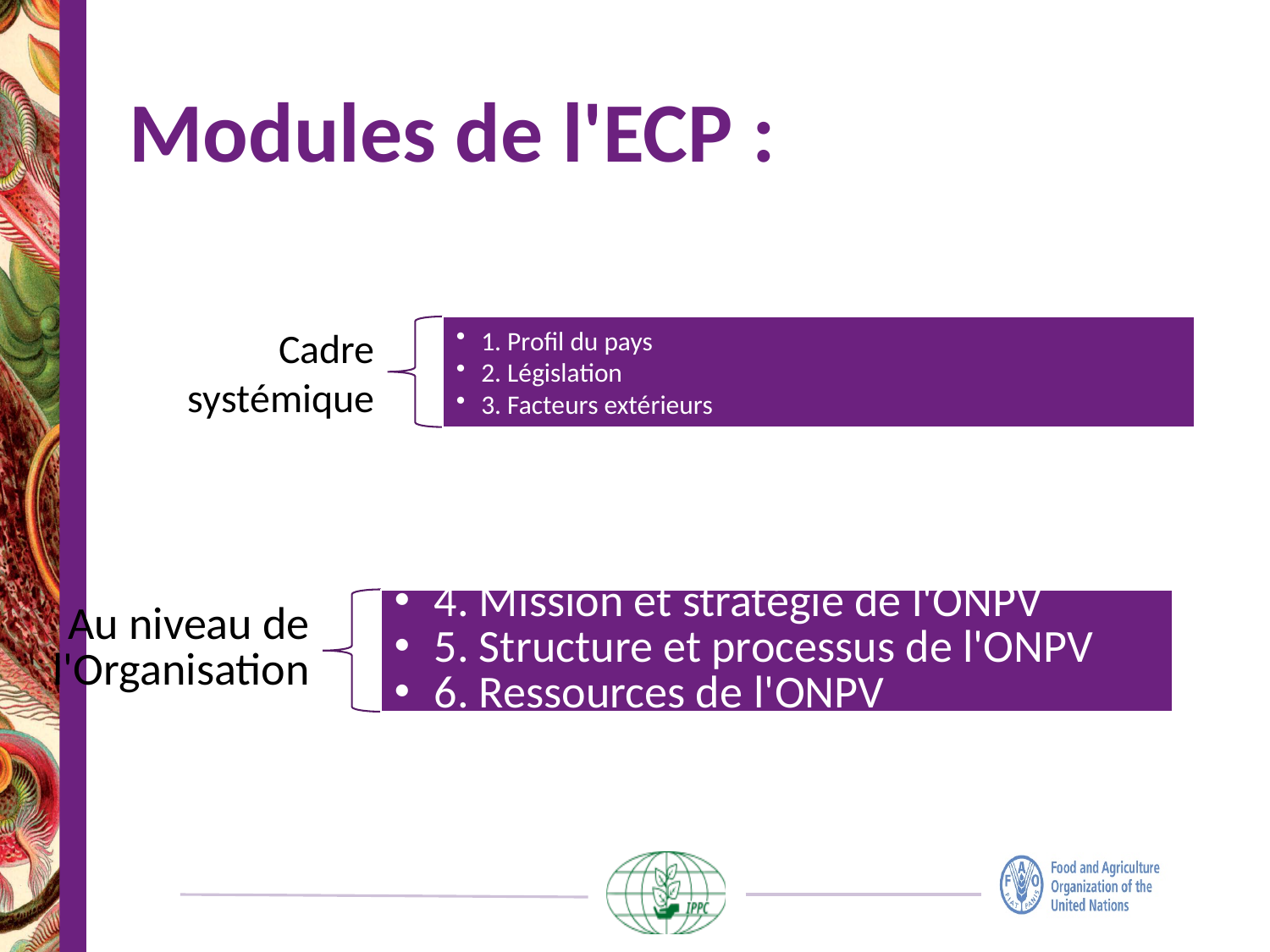

# Modules de l'ECP :
Cadre systémique
1. Profil du pays
2. Législation
3. Facteurs extérieurs
Au niveau de l'Organisation
4. Mission et stratégie de l'ONPV
5. Structure et processus de l'ONPV
6. Ressources de l'ONPV